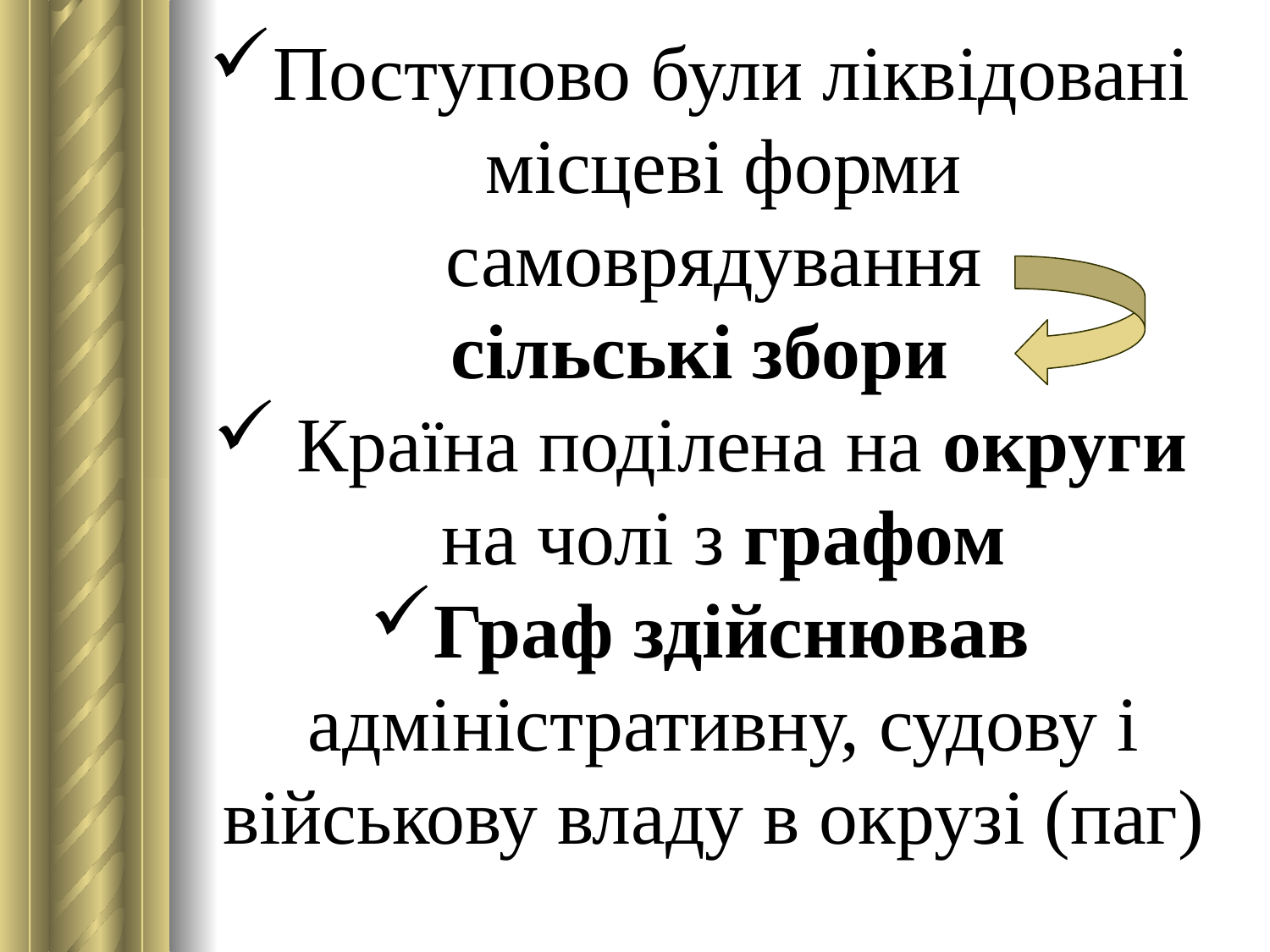

Поступово були ліквідовані місцеві форми самоврядування
сільські збори
 Країна поділена на округи на чолі з графом
Граф здійснював адміністративну, судову і військову владу в окрузі (паг)